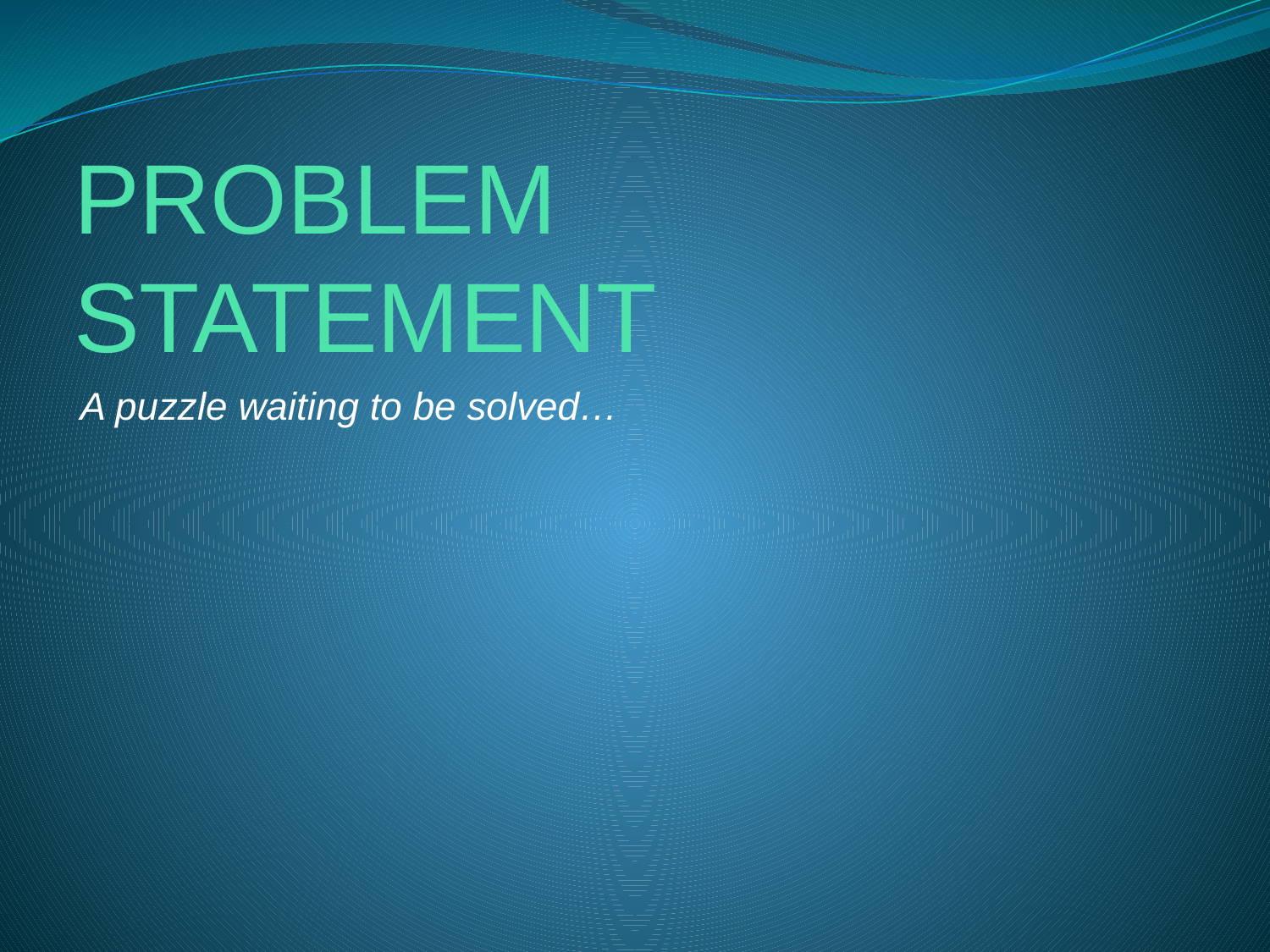

# PROBLEM STATEMENT
A puzzle waiting to be solved…